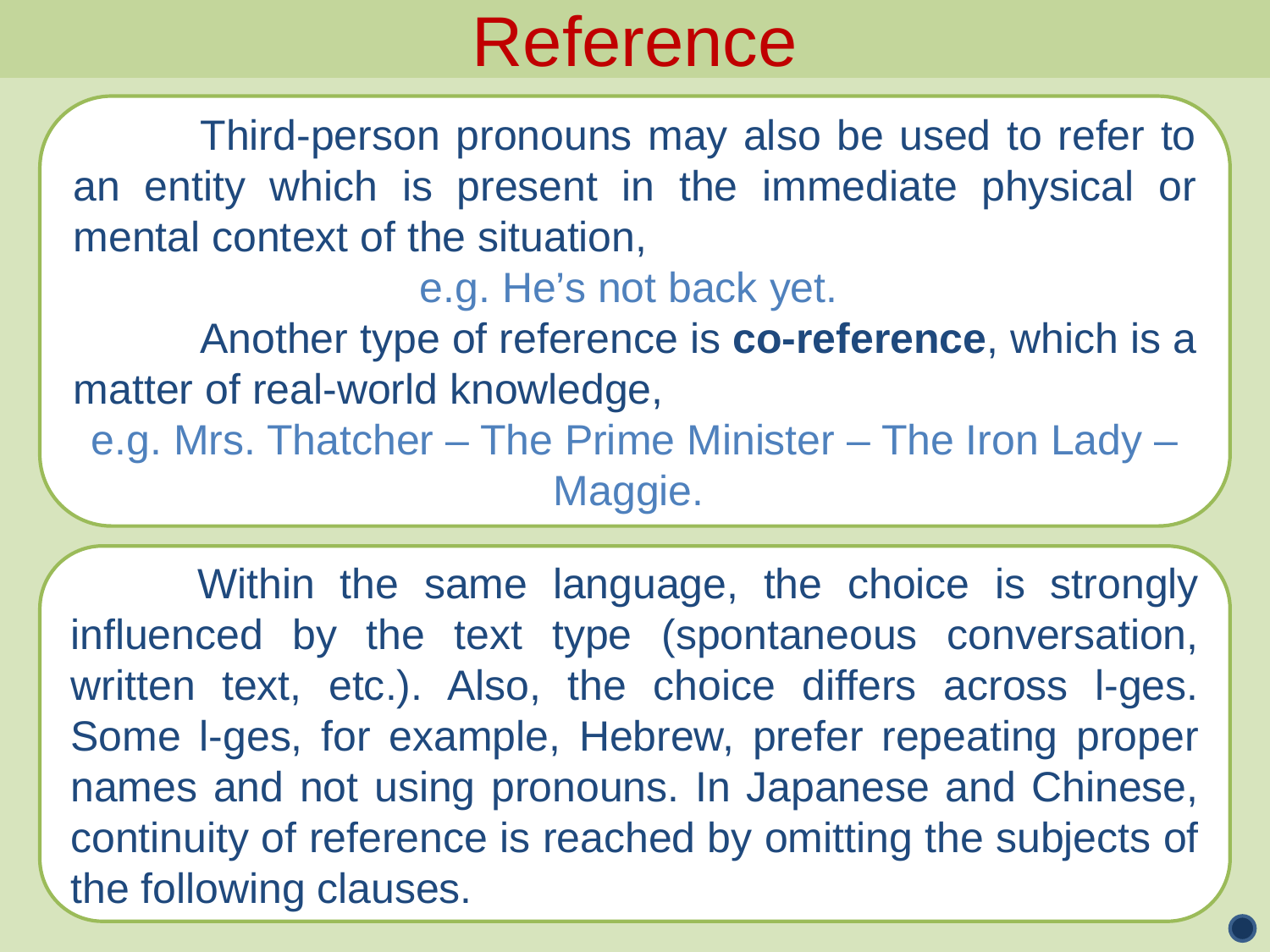

Reference
	Third-person pronouns may also be used to refer to an entity which is present in the immediate physical or mental context of the situation,
e.g. He’s not back yet.
	Another type of reference is co-reference, which is a matter of real-world knowledge,
e.g. Mrs. Thatcher – The Prime Minister – The Iron Lady – Maggie.
	Within the same language, the choice is strongly influenced by the text type (spontaneous conversation, written text, etc.). Also, the choice differs across l-ges. Some l-ges, for example, Hebrew, prefer repeating proper names and not using pronouns. In Japanese and Chinese, continuity of reference is reached by omitting the subjects of the following clauses.